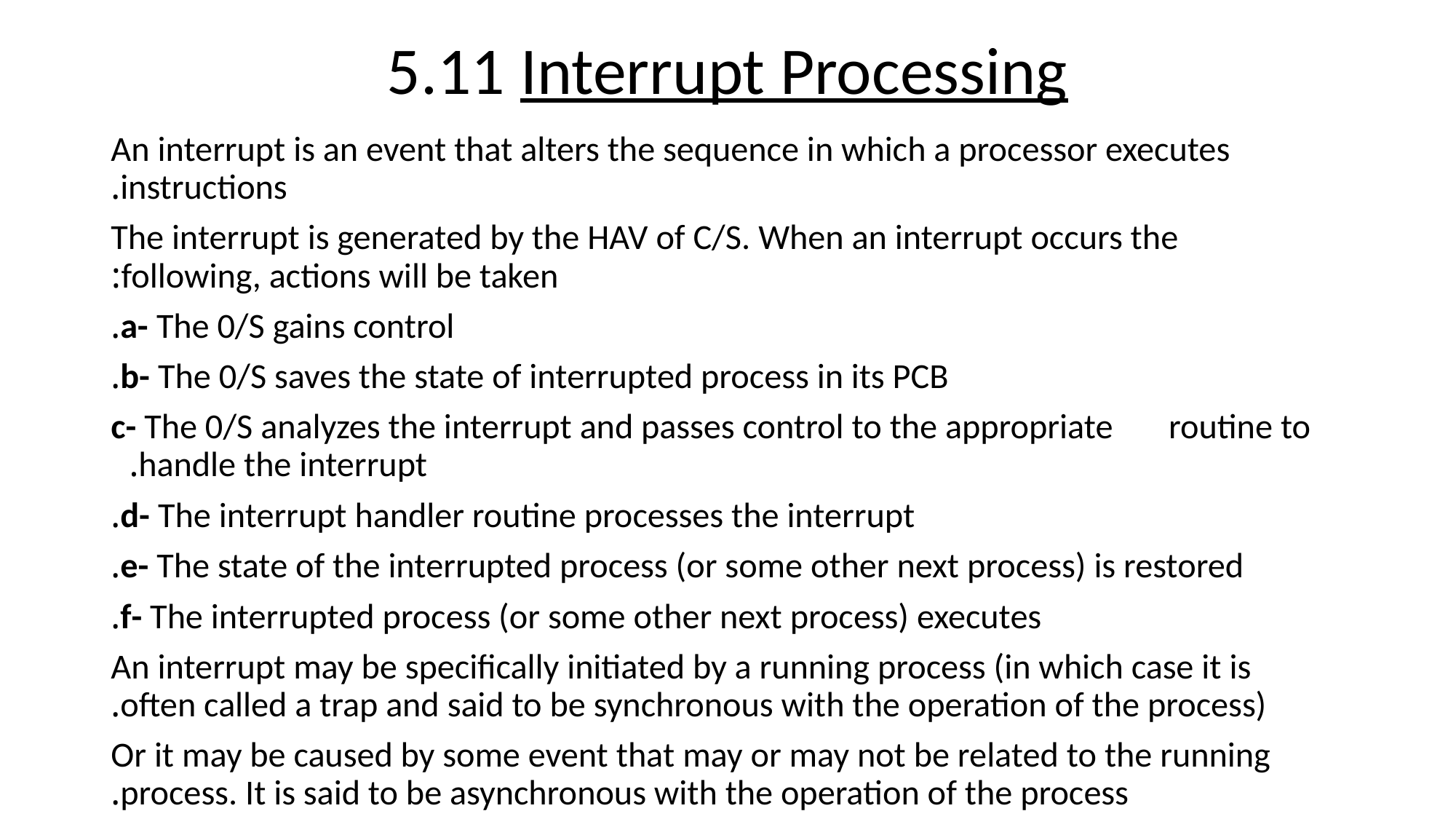

# 5.11 Interrupt Processing

An interrupt is an event that alters the sequence in which a processor executes instructions.
    The interrupt is generated by the HAV of C/S. When an interrupt occurs the following, actions will be taken:
a- The 0/S gains control.
	   	b- The 0/S saves the state of interrupted process in its PCB.
c- The 0/S analyzes the interrupt and passes control to the appropriate       routine to handle the interrupt.
d- The interrupt handler routine processes the interrupt.
e- The state of the interrupted process (or some other next process) is restored.
 f- The interrupted process (or some other next process) executes.
 An interrupt may be specifically initiated by a running process (in which case it is often called a trap and said to be synchronous with the operation of the process).
    Or it may be caused by some event that may or may not be related to the running process. It is said to be asynchronous with the operation of the process.